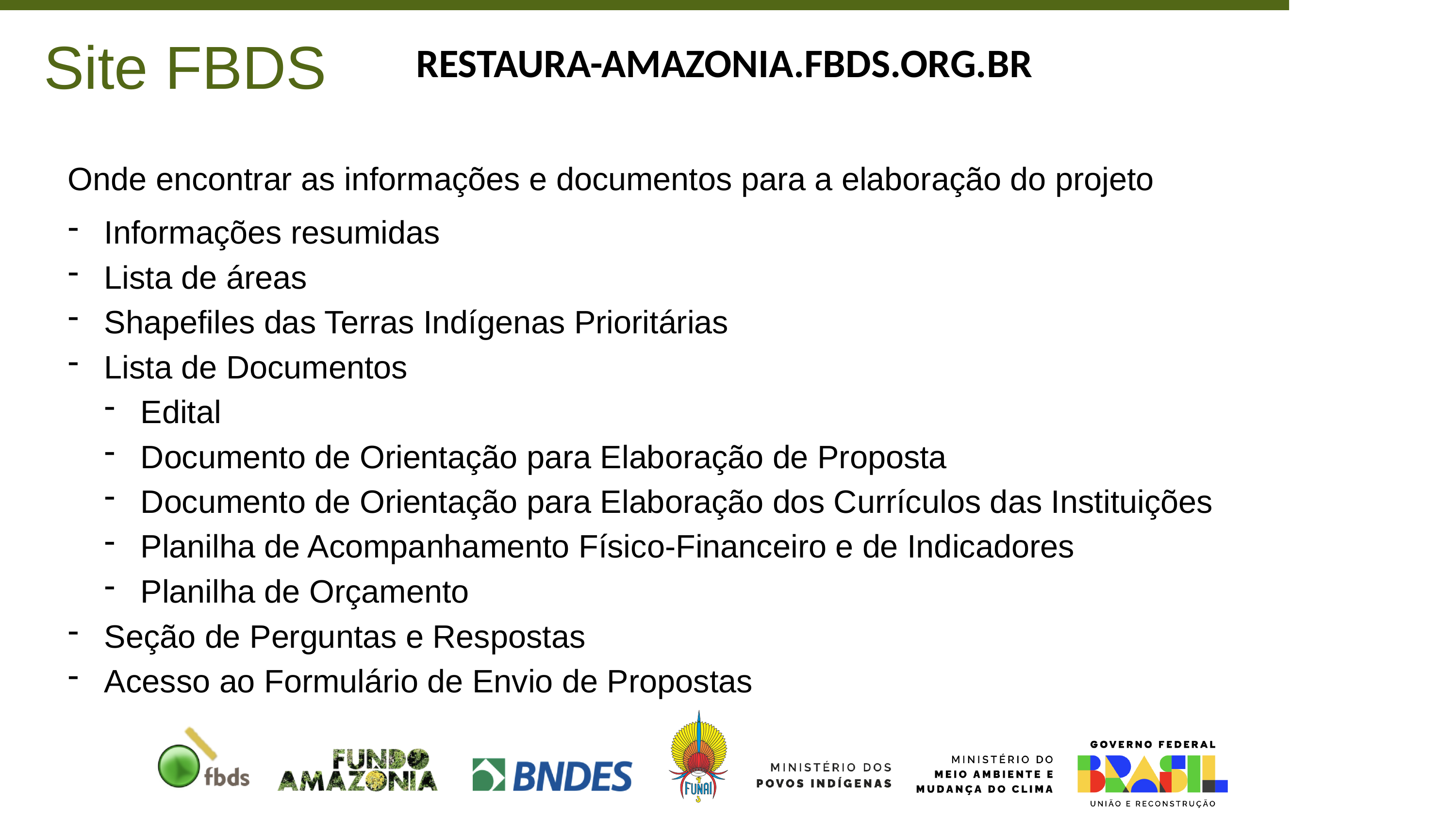

Site FBDS
RESTAURA-AMAZONIA.FBDS.ORG.BR

Onde encontrar as informações e documentos para a elaboração do projeto

Informações resumidas
Lista de áreas
Shapefiles das Terras Indígenas Prioritárias
Lista de Documentos
Edital
Documento de Orientação para Elaboração de Proposta
Documento de Orientação para Elaboração dos Currículos das Instituições
Planilha de Acompanhamento Físico-Financeiro e de Indicadores
Planilha de Orçamento
Seção de Perguntas e Respostas
Acesso ao Formulário de Envio de Propostas